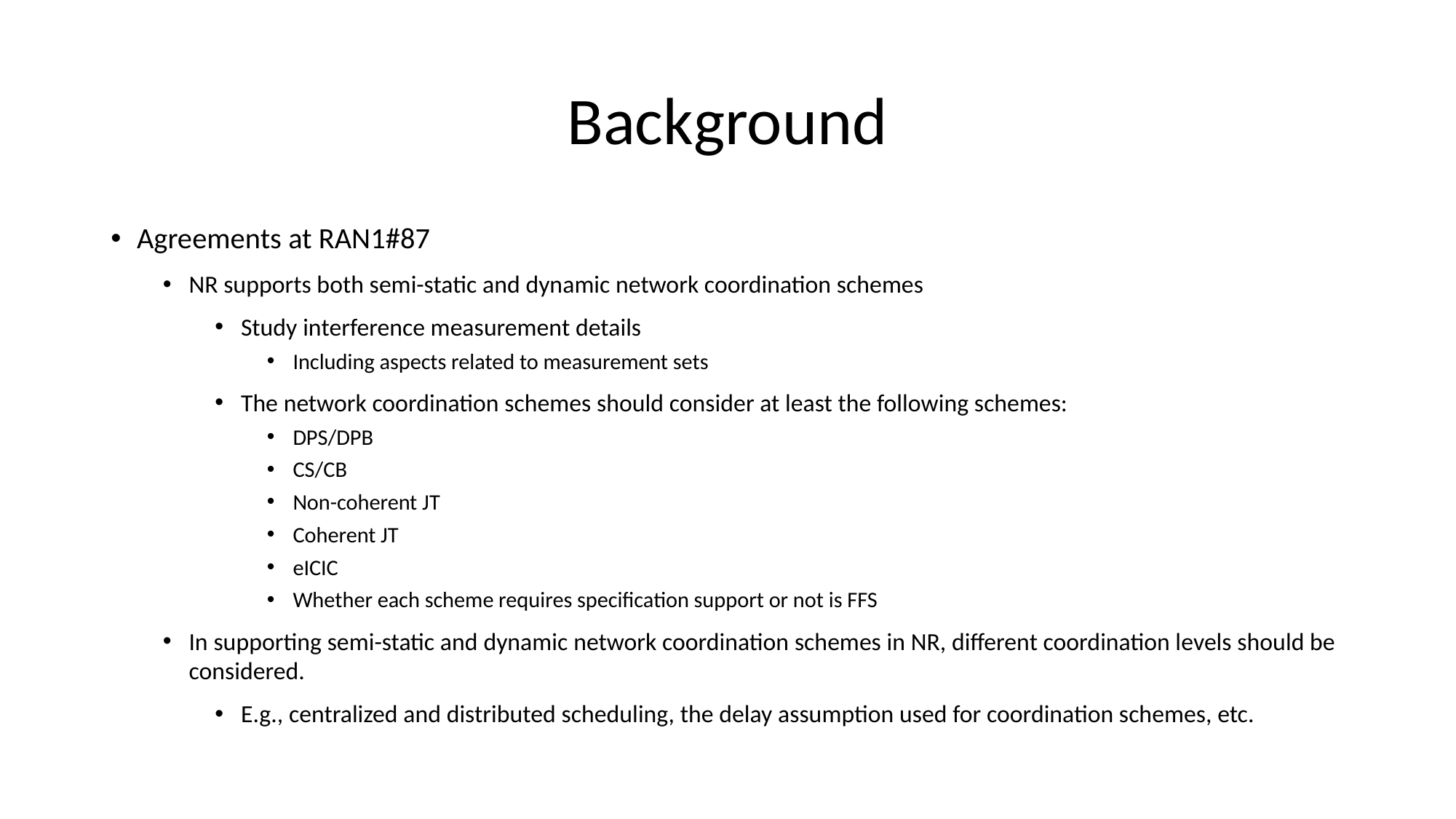

# Background
Agreements at RAN1#87
NR supports both semi-static and dynamic network coordination schemes
Study interference measurement details
Including aspects related to measurement sets
The network coordination schemes should consider at least the following schemes:
DPS/DPB
CS/CB
Non-coherent JT
Coherent JT
eICIC
Whether each scheme requires specification support or not is FFS
In supporting semi-static and dynamic network coordination schemes in NR, different coordination levels should be considered.
E.g., centralized and distributed scheduling, the delay assumption used for coordination schemes, etc.